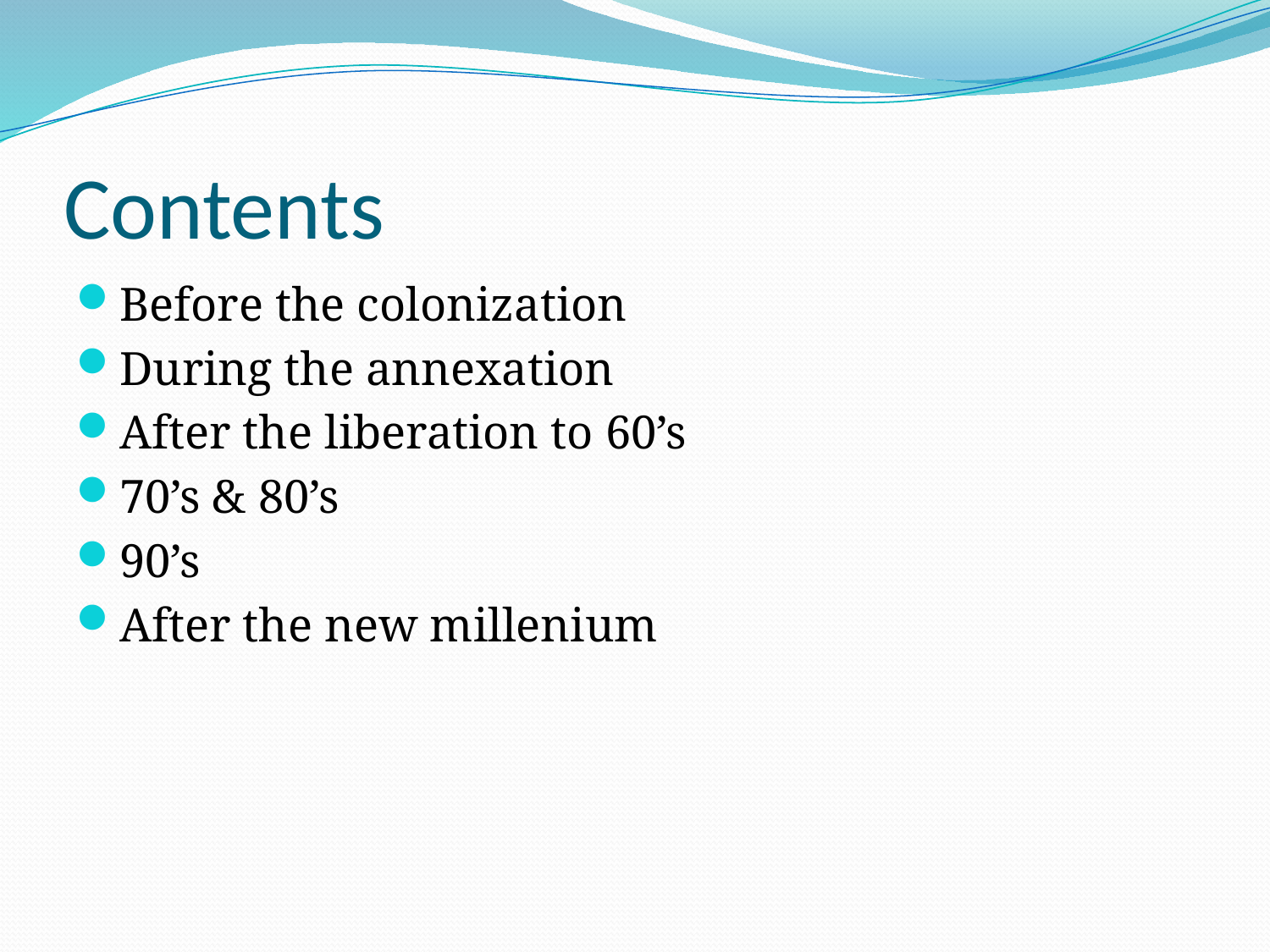

# Contents
Before the colonization
During the annexation
After the liberation to 60’s
70’s & 80’s
90’s
After the new millenium